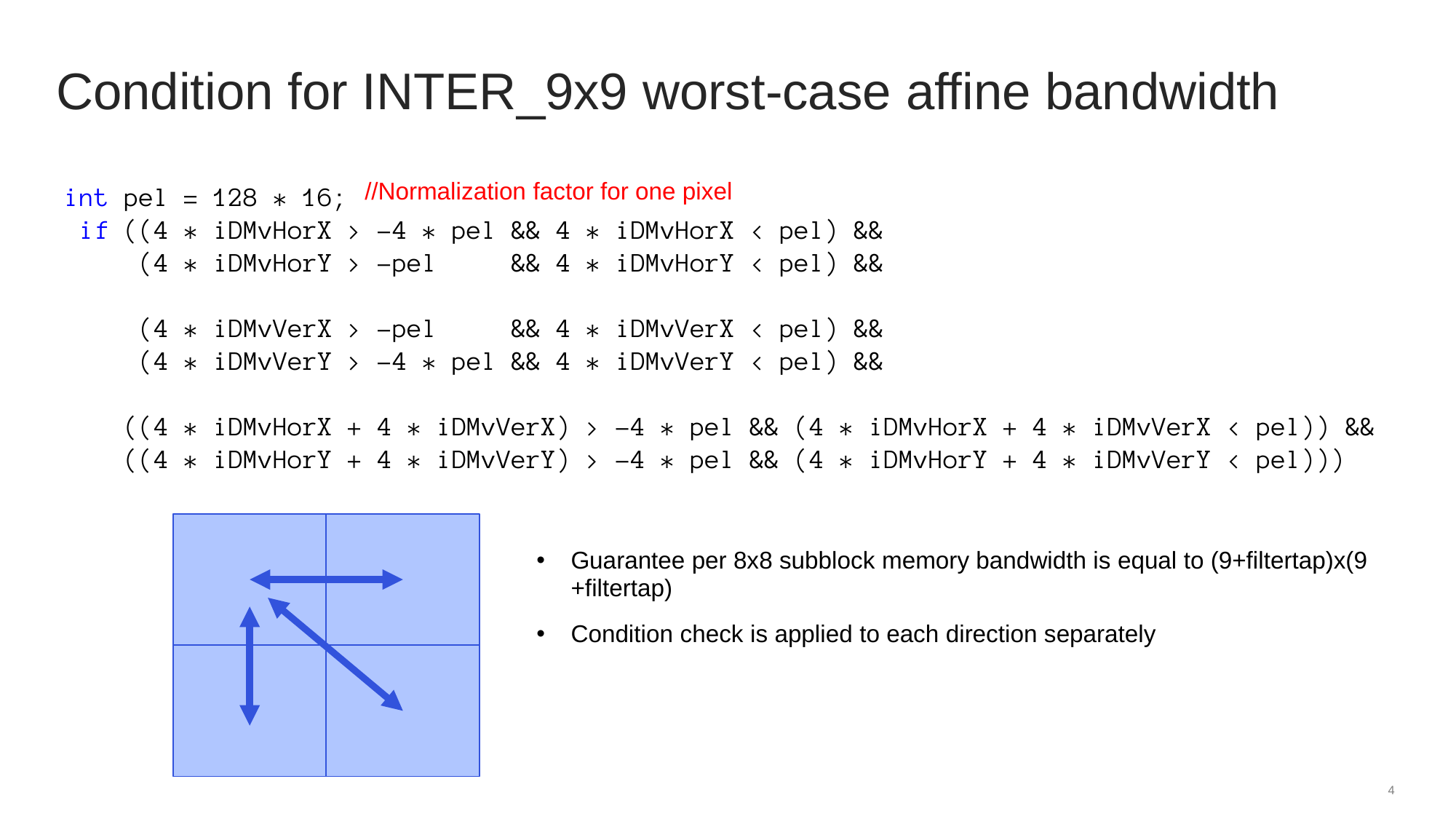

# Condition for INTER_9x9 worst-case affine bandwidth
//Normalization factor for one pixel
 int pel = 128 * 16;
  if ((4 * iDMvHorX > -4 * pel && 4 * iDMvHorX < pel) &&
      (4 * iDMvHorY > -pel     && 4 * iDMvHorY < pel) &&

      (4 * iDMvVerX > -pel     && 4 * iDMvVerX < pel) &&
      (4 * iDMvVerY > -4 * pel && 4 * iDMvVerY < pel) &&

     ((4 * iDMvHorX + 4 * iDMvVerX) > -4 * pel && (4 * iDMvHorX + 4 * iDMvVerX < pel)) &&
     ((4 * iDMvHorY + 4 * iDMvVerY) > -4 * pel && (4 * iDMvHorY + 4 * iDMvVerY < pel)))

Guarantee per 8x8 subblock memory bandwidth is equal to (9+filtertap)x(9 +filtertap)
Condition check is applied to each direction separately